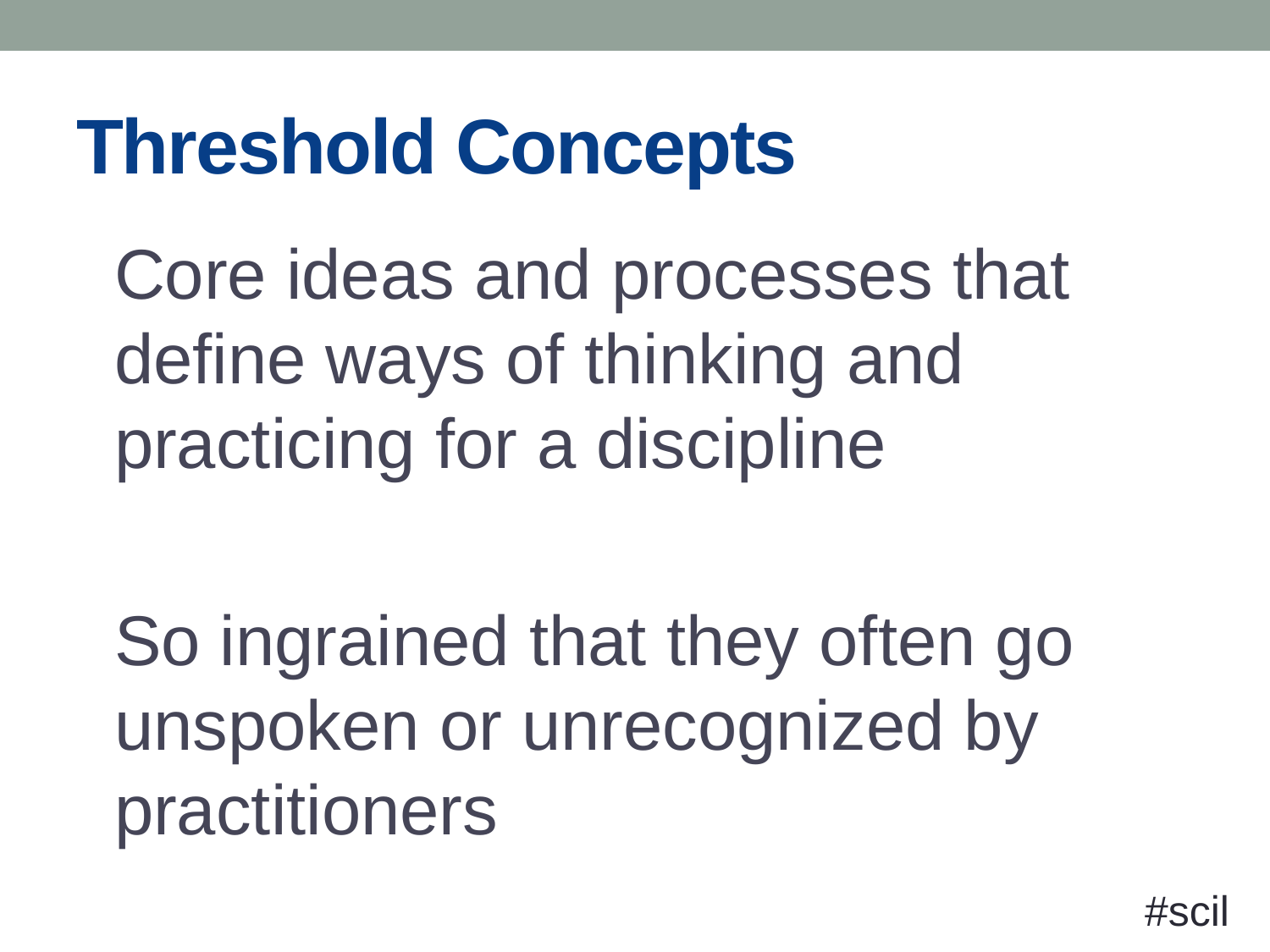

# Threshold Concepts
Core ideas and processes that define ways of thinking and practicing for a discipline

So ingrained that they often go unspoken or unrecognized by practitioners

#scil